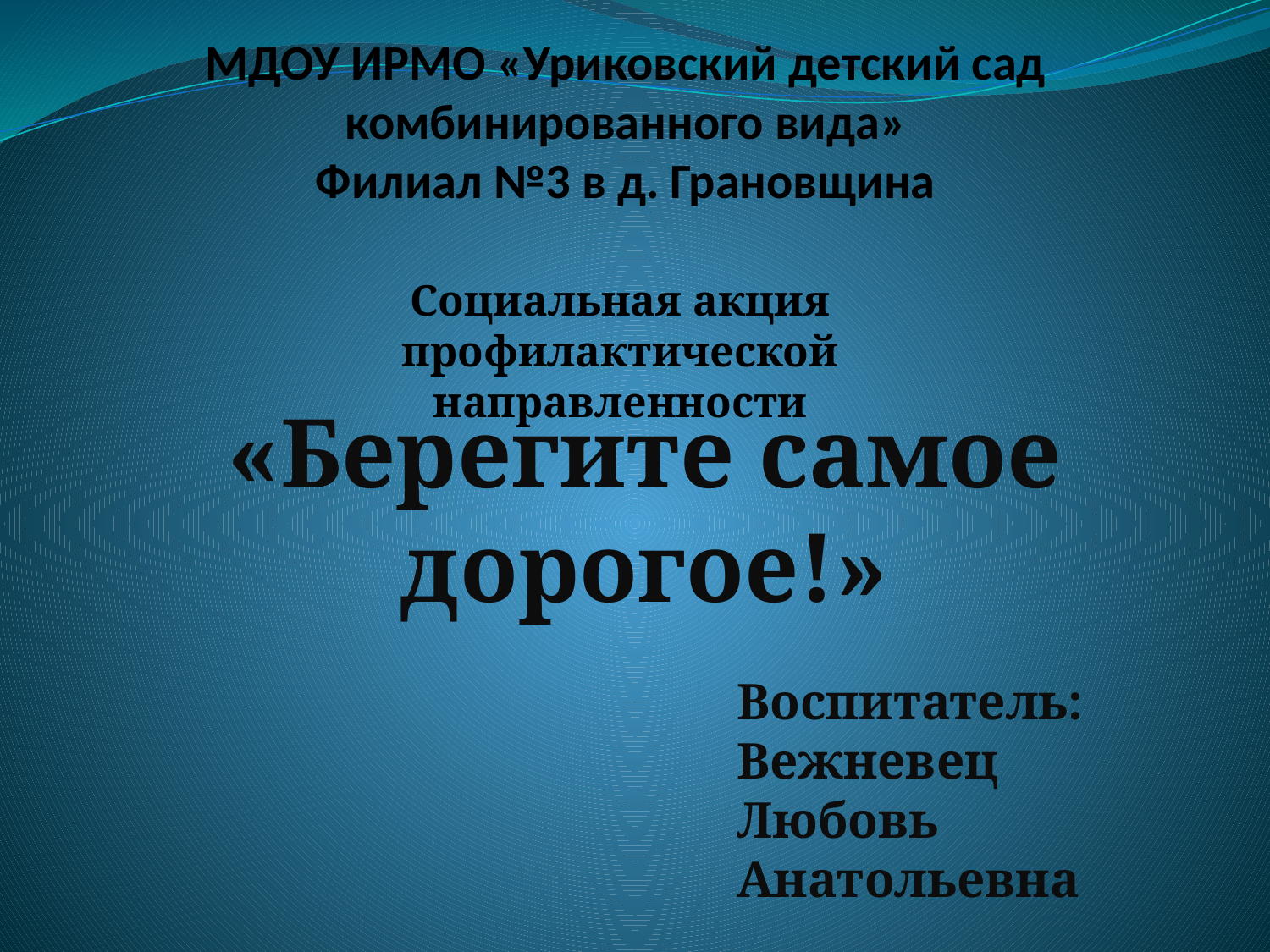

# МДОУ ИРМО «Уриковский детский сад комбинированного вида» Филиал №3 в д. Грановщина
Социальная акция профилактической направленности
«Берегите самое дорогое!»
Воспитатель:
Вежневец Любовь Анатольевна